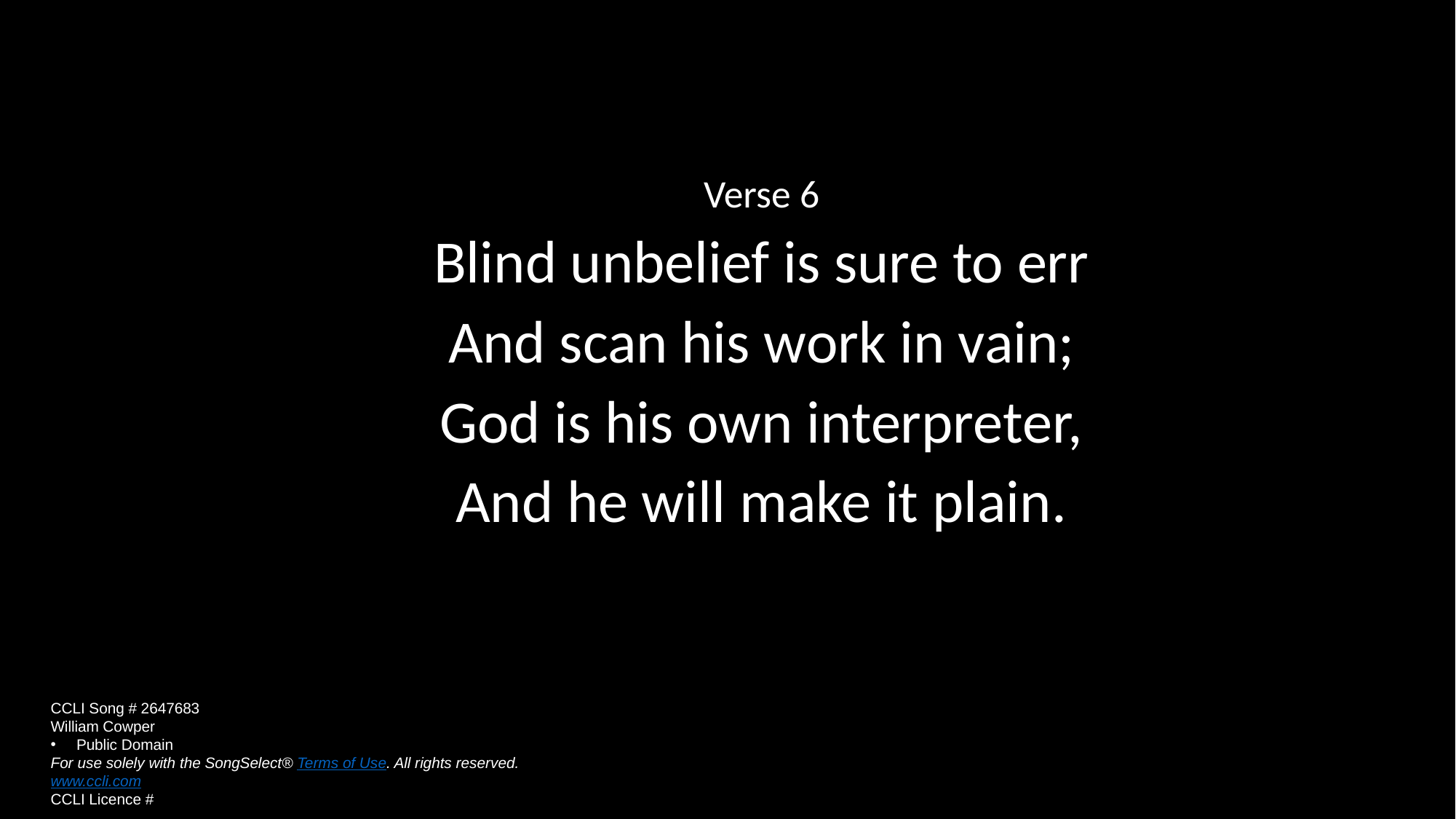

Verse 6
Blind unbelief is sure to err
And scan his work in vain;
God is his own interpreter,
And he will make it plain.
CCLI Song # 2647683
William Cowper
Public Domain
For use solely with the SongSelect® Terms of Use. All rights reserved. www.ccli.com
CCLI Licence #